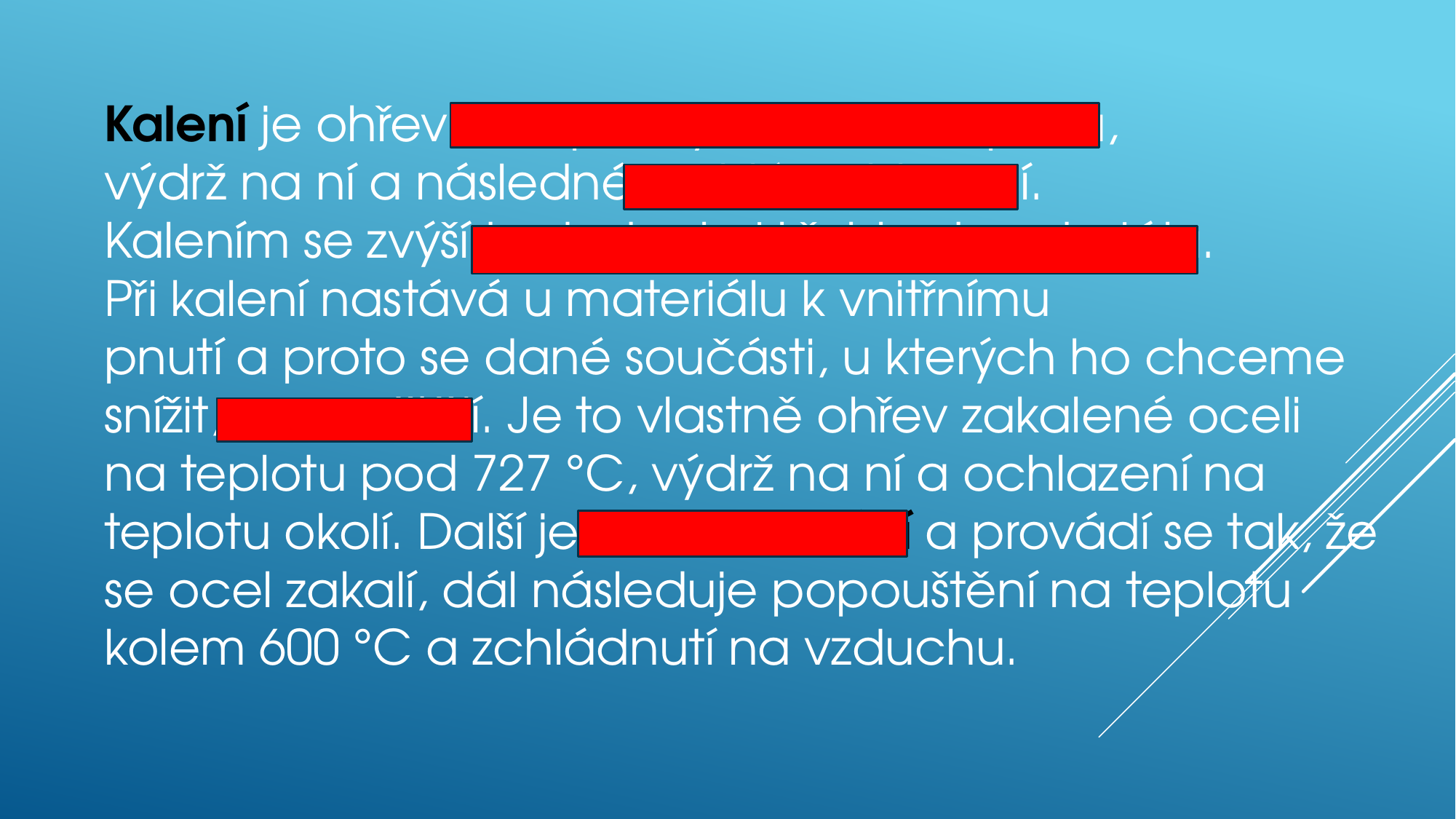

Kalení je ohřev nad překrystalizační teplotu,
výdrž na ní a následné rychlé ochlazení.
Kalením se zvýší tvrdost, ale i křehkost materiálu.
Při kalení nastává u materiálu k vnitřnímu
pnutí a proto se dané součásti, u kterých ho chceme
snížit, popouštějí. Je to vlastně ohřev zakalené oceli
na teplotu pod 727 °C, výdrž na ní a ochlazení na
teplotu okolí. Další je zušlechťování a provádí se tak, že
se ocel zakalí, dál následuje popouštění na teplotu
kolem 600 °C a zchládnutí na vzduchu.